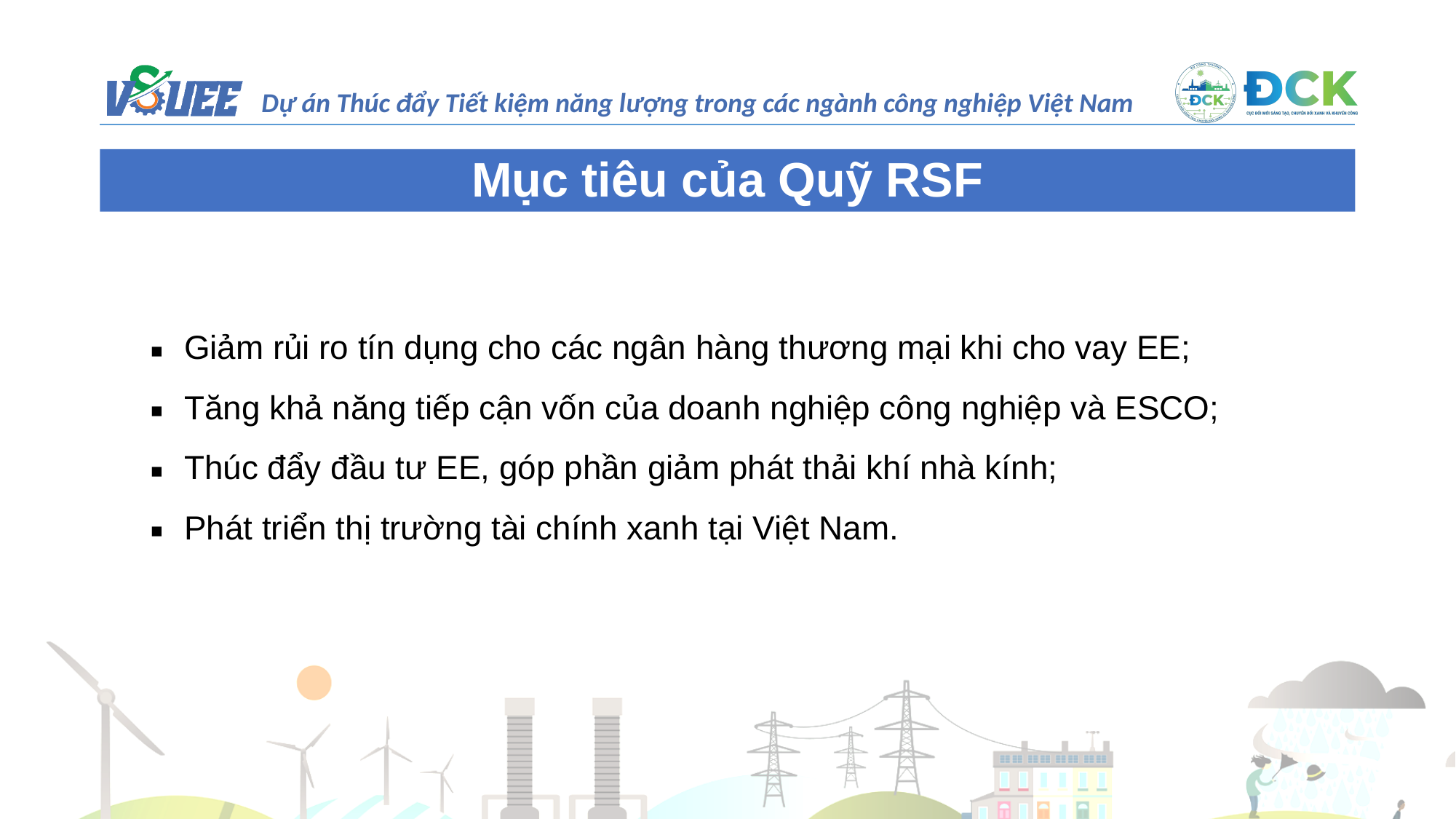

Mục tiêu của Quỹ RSF
Giảm rủi ro tín dụng cho các ngân hàng thương mại khi cho vay EE;
Tăng khả năng tiếp cận vốn của doanh nghiệp công nghiệp và ESCO;
Thúc đẩy đầu tư EE, góp phần giảm phát thải khí nhà kính;
Phát triển thị trường tài chính xanh tại Việt Nam.